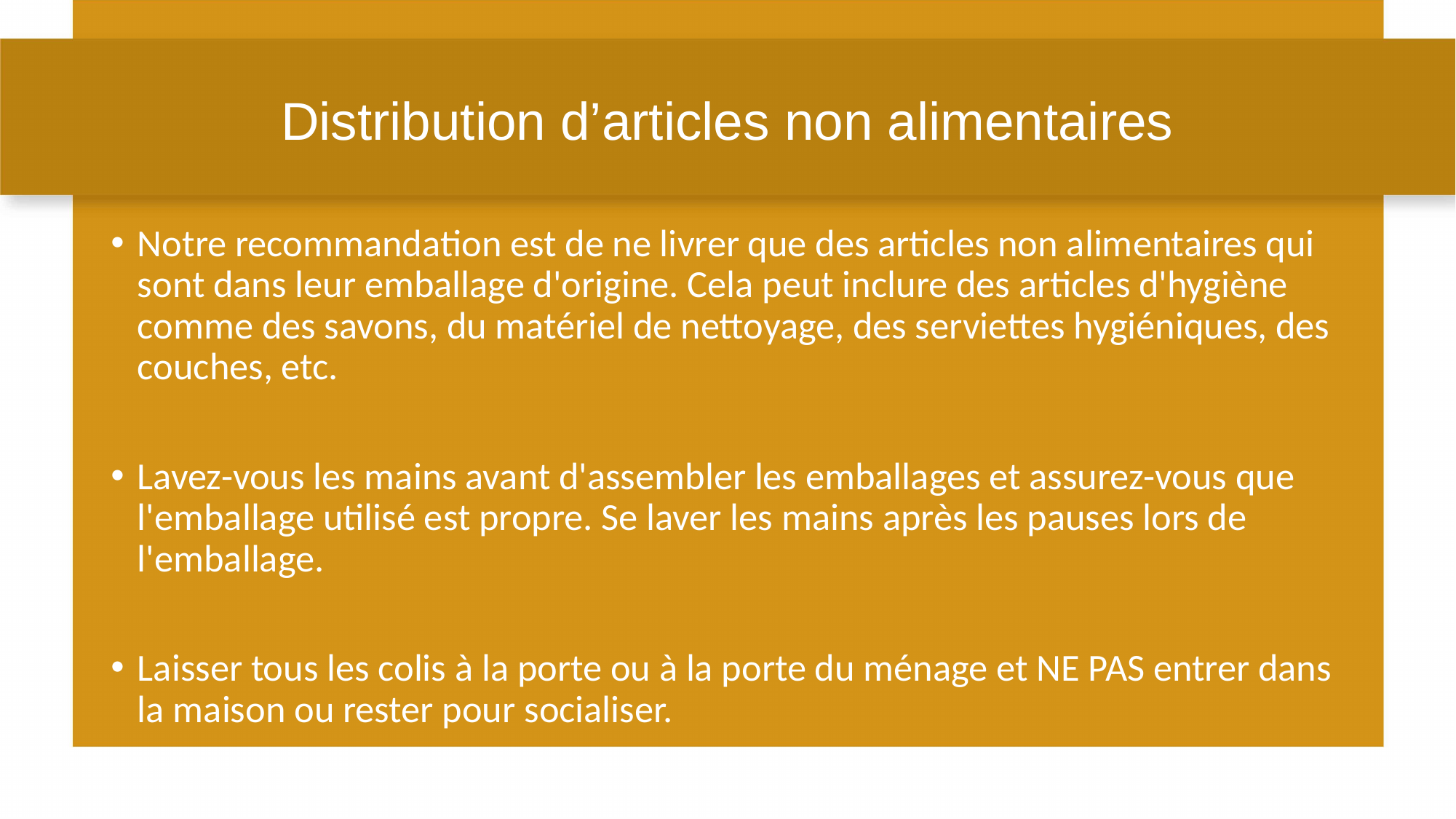

# Distribution d’articles non alimentaires
Notre recommandation est de ne livrer que des articles non alimentaires qui sont dans leur emballage d'origine. Cela peut inclure des articles d'hygiène comme des savons, du matériel de nettoyage, des serviettes hygiéniques, des couches, etc.

Lavez-vous les mains avant d'assembler les emballages et assurez-vous que l'emballage utilisé est propre. Se laver les mains après les pauses lors de l'emballage.

Laisser tous les colis à la porte ou à la porte du ménage et NE PAS entrer dans la maison ou rester pour socialiser.